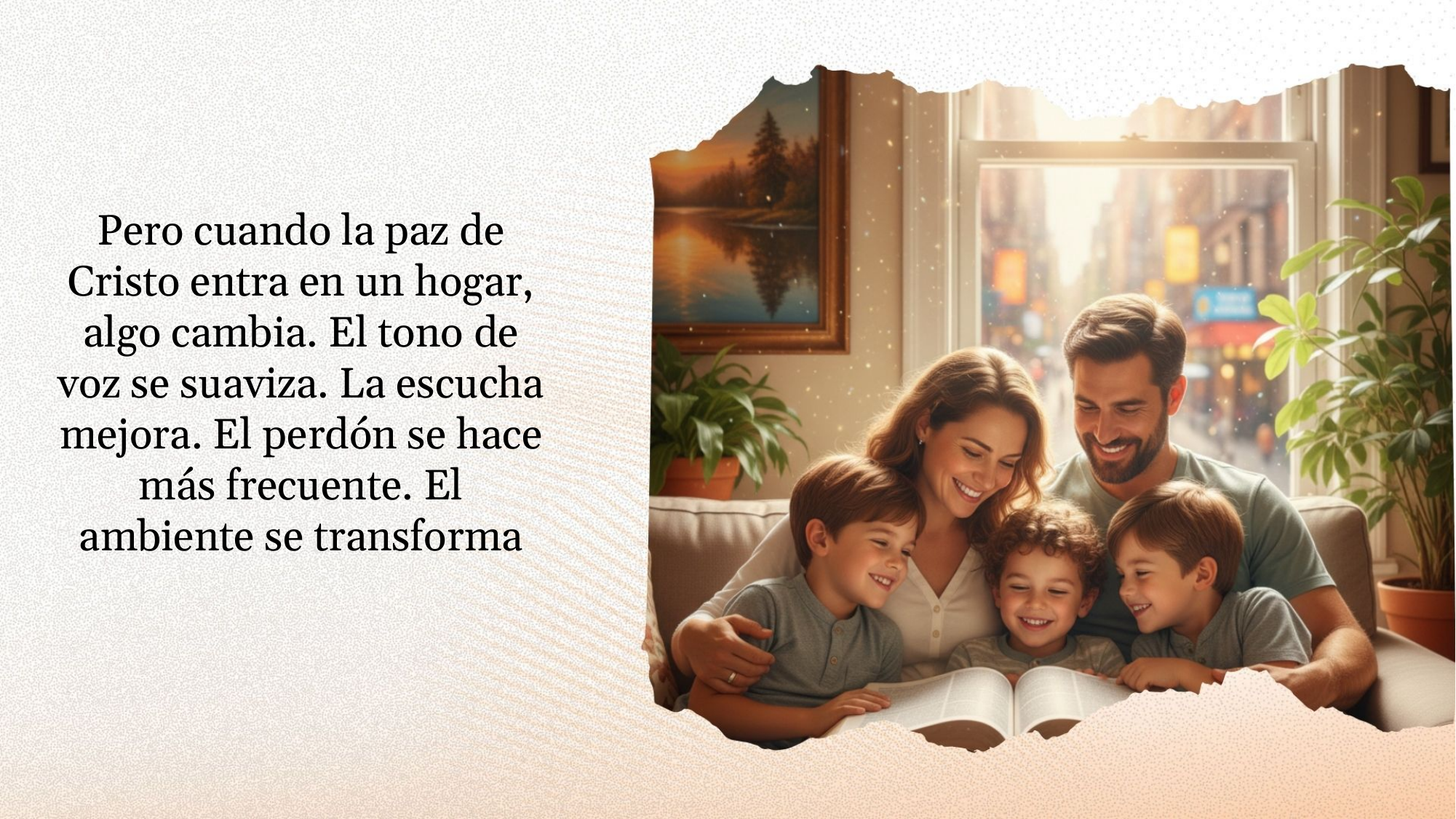

Pero cuando la paz de Cristo entra en un hogar, algo cambia. El tono de voz se suaviza. La escucha mejora. El perdón se hace más frecuente. El ambiente se transforma